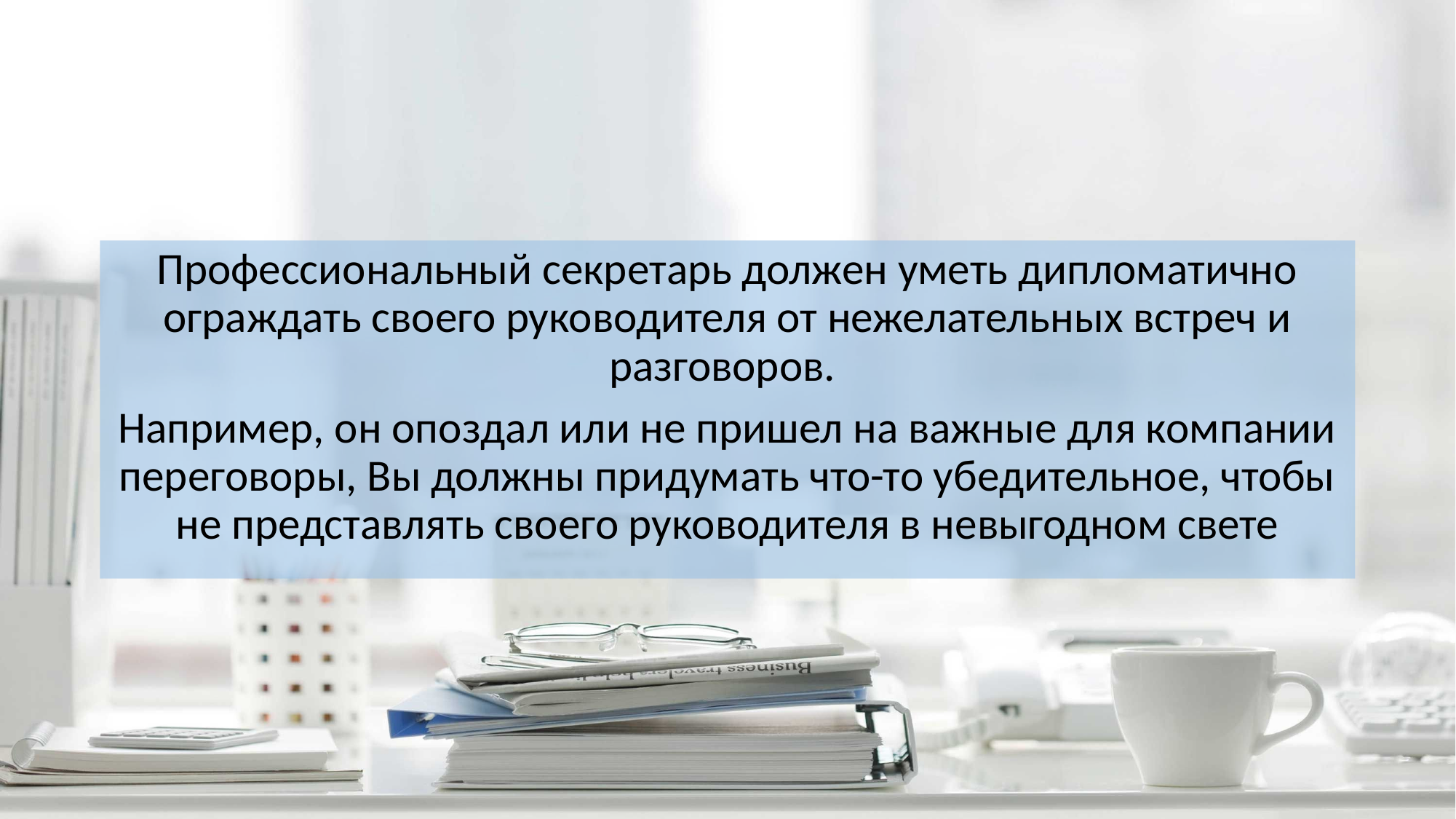

Профессиональный секретарь должен уметь дипломатично ограждать своего руководителя от нежелательных встреч и разговоров.
Например, он опоздал или не пришел на важные для компании переговоры, Вы должны придумать что-то убедительное, чтобы не представлять своего руководителя в невыгодном свете